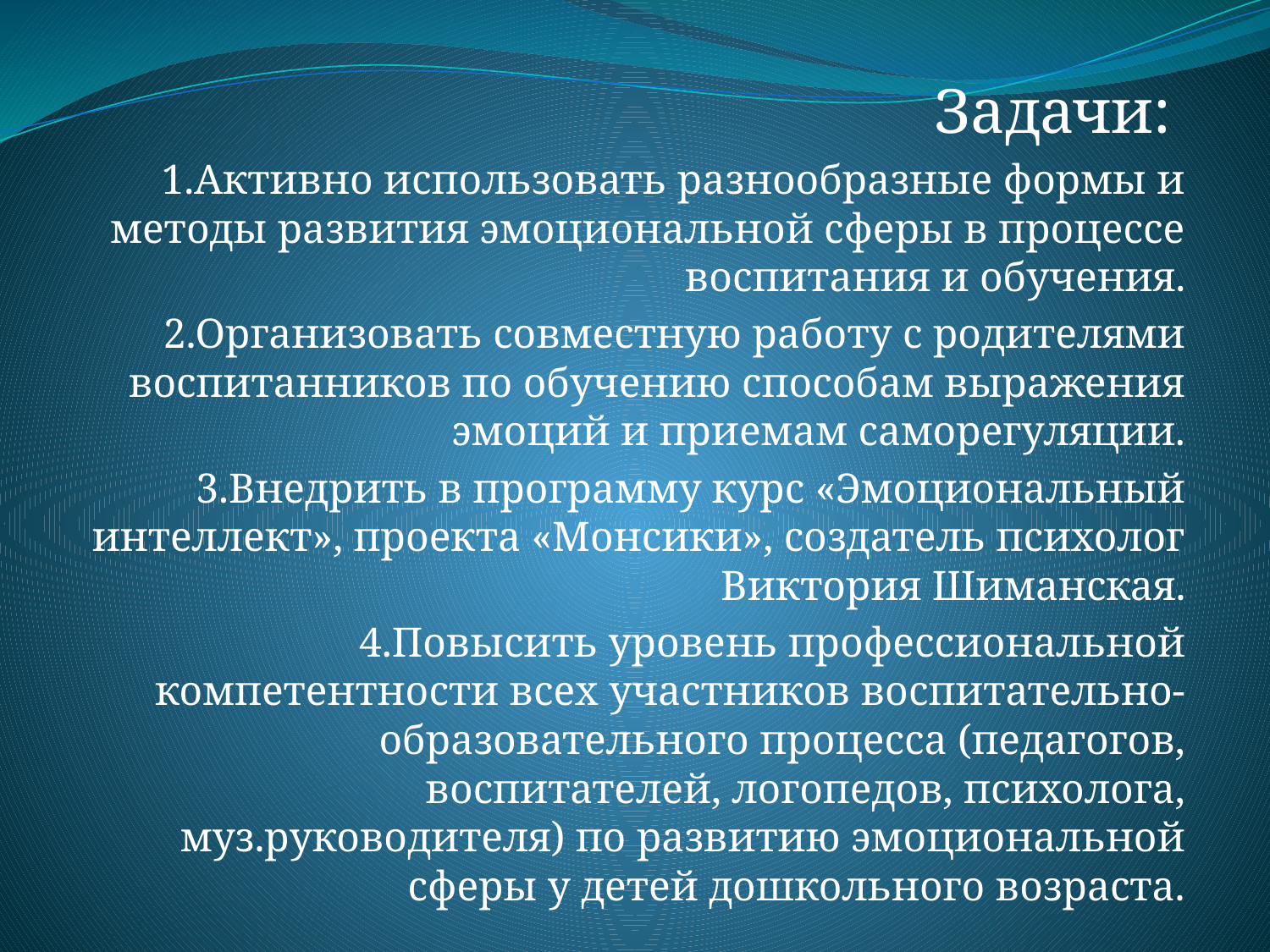

Задачи:
1.Активно использовать разнообразные формы и методы развития эмоциональной сферы в процессе воспитания и обучения.
2.Организовать совместную работу с родителями воспитанников по обучению способам выражения эмоций и приемам саморегуляции.
3.Внедрить в программу курс «Эмоциональный интеллект», проекта «Монсики», создатель психолог Виктория Шиманская.
4.Повысить уровень профессиональной компетентности всех участников воспитательно-образовательного процесса (педагогов, воспитателей, логопедов, психолога, муз.руководителя) по развитию эмоциональной сферы у детей дошкольного возраста.